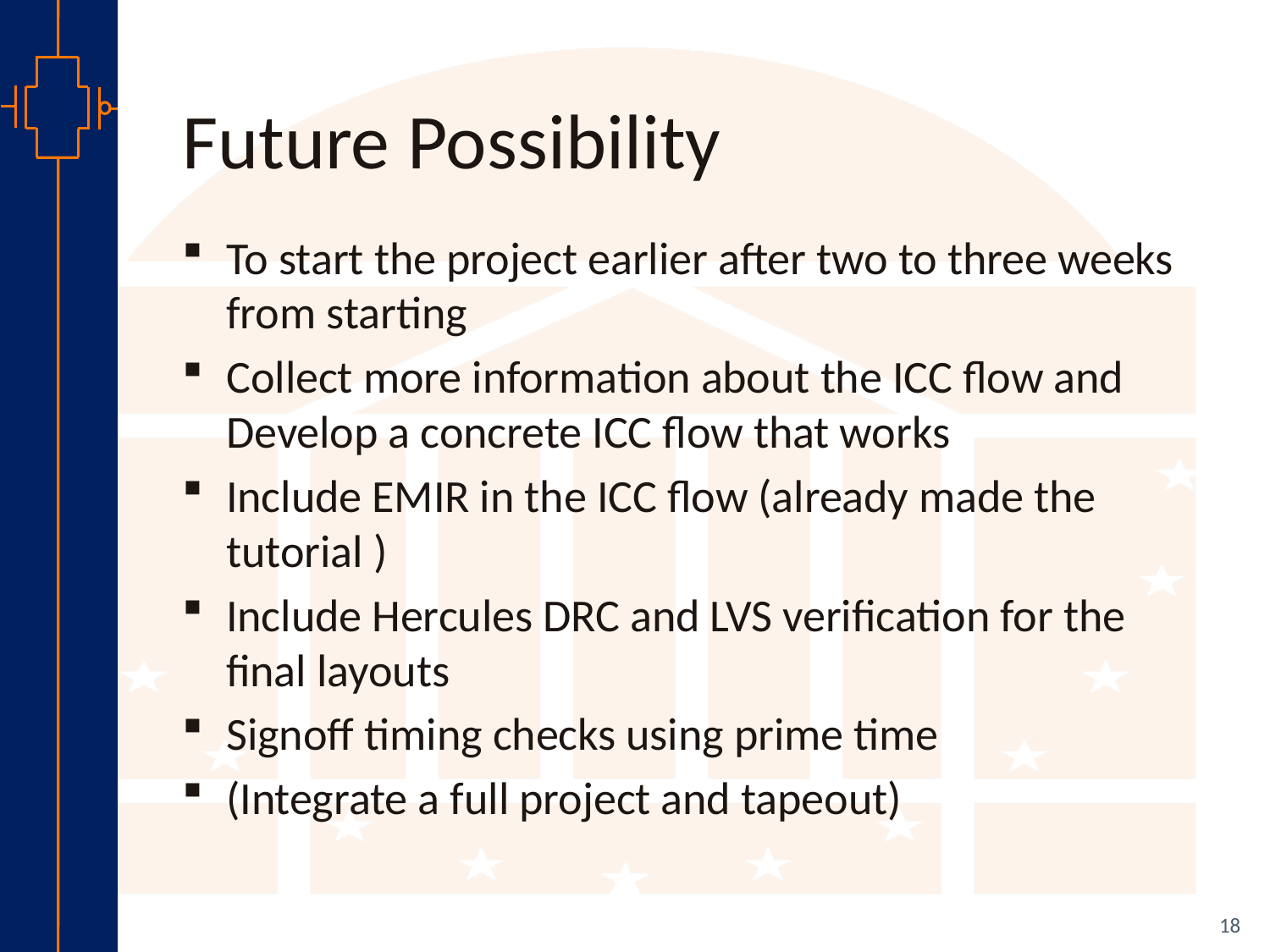

# Future Possibility
To start the project earlier after two to three weeks from starting
Collect more information about the ICC flow and Develop a concrete ICC flow that works
Include EMIR in the ICC flow (already made the tutorial )
Include Hercules DRC and LVS verification for the final layouts
Signoff timing checks using prime time
(Integrate a full project and tapeout)

18